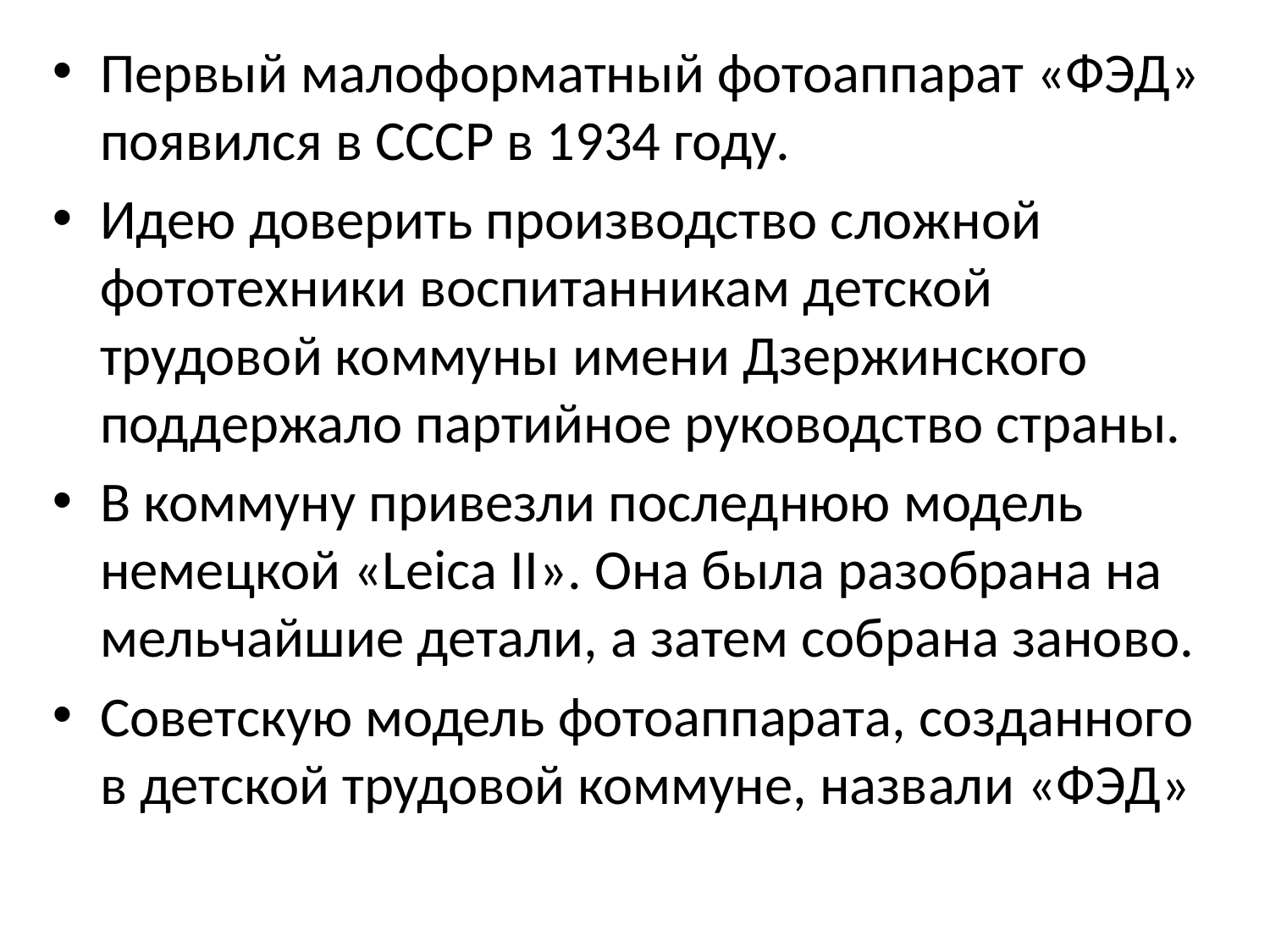

Первый малоформатный фотоаппарат «ФЭД» появился в СССР в 1934 году.
Идею доверить производство сложной фототехники воспитанникам детской трудовой коммуны имени Дзержинского поддержало партийное руководство страны.
В коммуну привезли последнюю модель немецкой «Leica II». Она была разобрана на мельчайшие детали, а затем собрана заново.
Советскую модель фотоаппарата, созданного в детской трудовой коммуне, назвали «ФЭД»